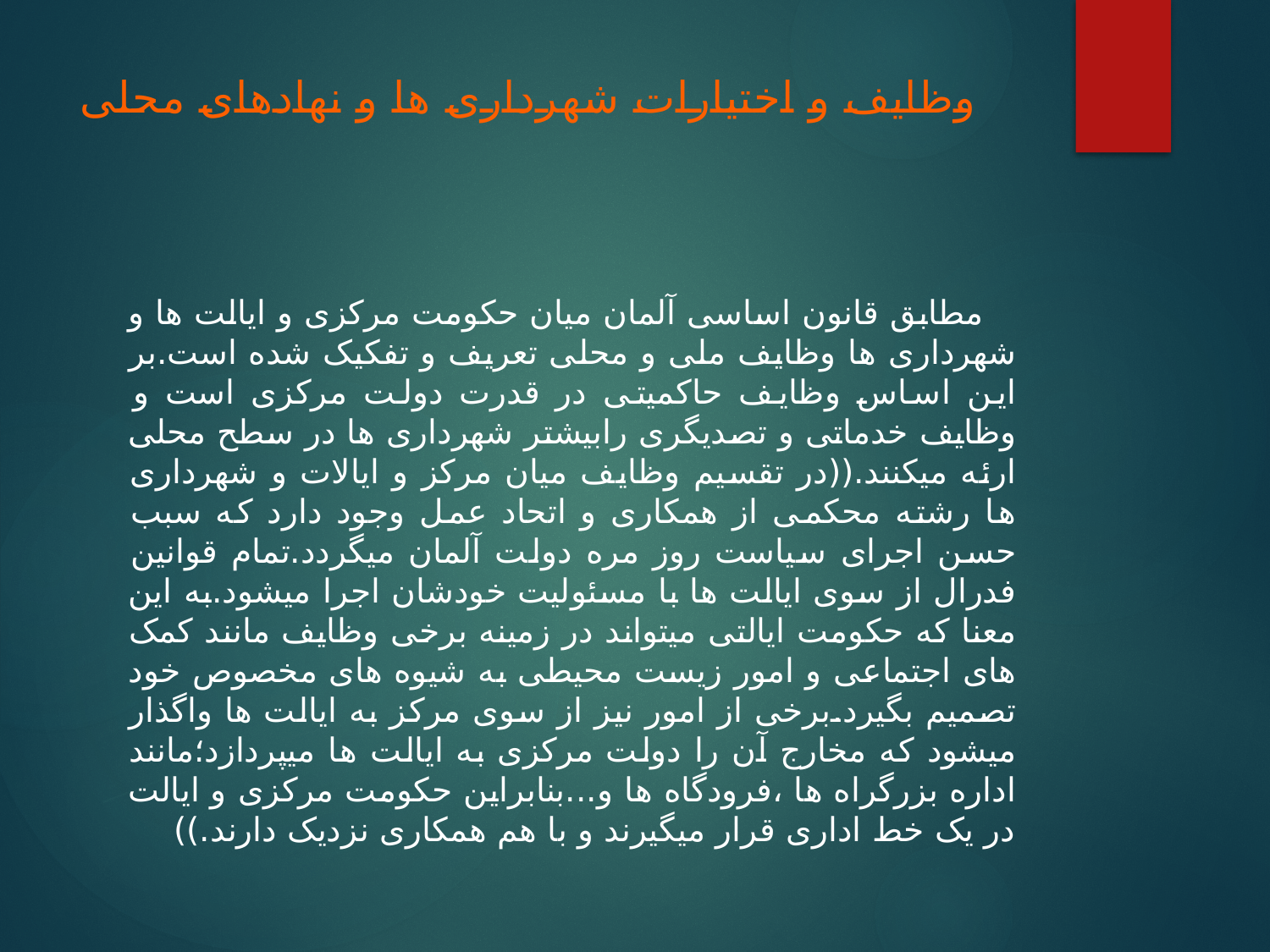

# وظایف و اختیارات شهرداری ها و نهادهای محلی
   مطابق قانون اساسی آلمان میان حکومت مرکزی و ایالت ها و شهرداری ها وظایف ملی و محلی تعریف و تفکیک شده است.بر این اساس وظایف حاکمیتی در قدرت دولت مرکزی است و وظایف خدماتی و تصدیگری رابیشتر شهرداری ها در سطح محلی ارئه میکنند.((در تقسیم وظایف میان مرکز و ایالات و شهرداری ها رشته محکمی از همکاری و اتحاد عمل وجود دارد که سبب حسن اجرای سیاست روز مره دولت آلمان میگردد.تمام قوانین فدرال از سوی ایالت ها با مسئولیت خودشان اجرا میشود.به این معنا که حکومت ایالتی میتواند در زمینه برخی وظایف مانند کمک های اجتماعی و امور زیست محیطی به شیوه های مخصوص خود تصمیم بگیرد.برخی از امور نیز از سوی مرکز به ایالت ها واگذار میشود که مخارج آن را دولت مرکزی به ایالت ها میپردازد؛مانند اداره بزرگراه ها ،فرودگاه ها و...بنابراین حکومت مرکزی و ایالت در یک خط اداری قرار میگیرند و با هم همکاری نزدیک دارند.))